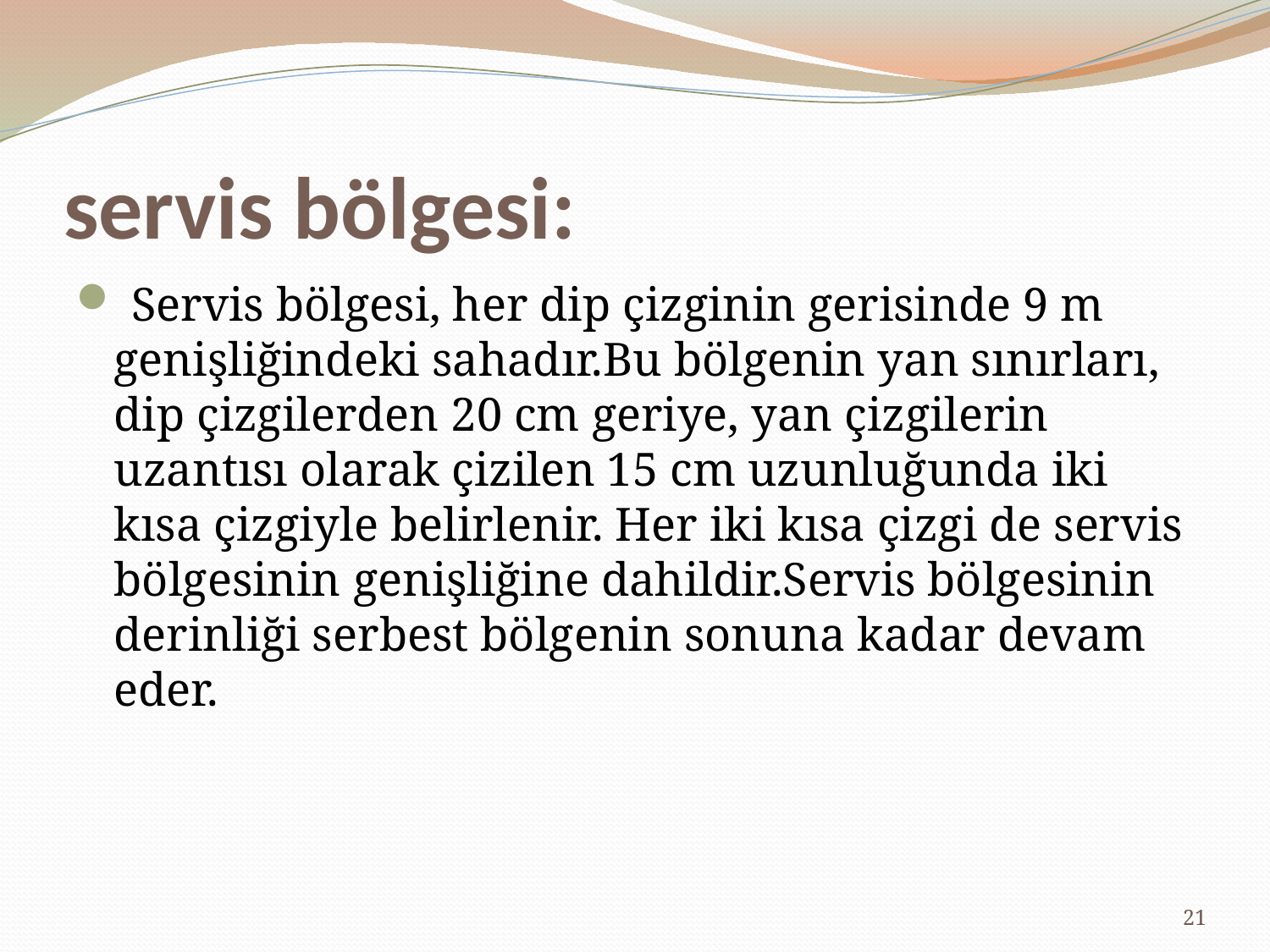

# servis bölgesi:
 Servis bölgesi, her dip çizginin gerisinde 9 m genişliğindeki sahadır.Bu bölgenin yan sınırları, dip çizgilerden 20 cm geriye, yan çizgilerin uzantısı olarak çizilen 15 cm uzunluğunda iki kısa çizgiyle belirlenir. Her iki kısa çizgi de servis bölgesinin genişliğine dahildir.Servis bölgesinin derinliği serbest bölgenin sonuna kadar devam eder.

21